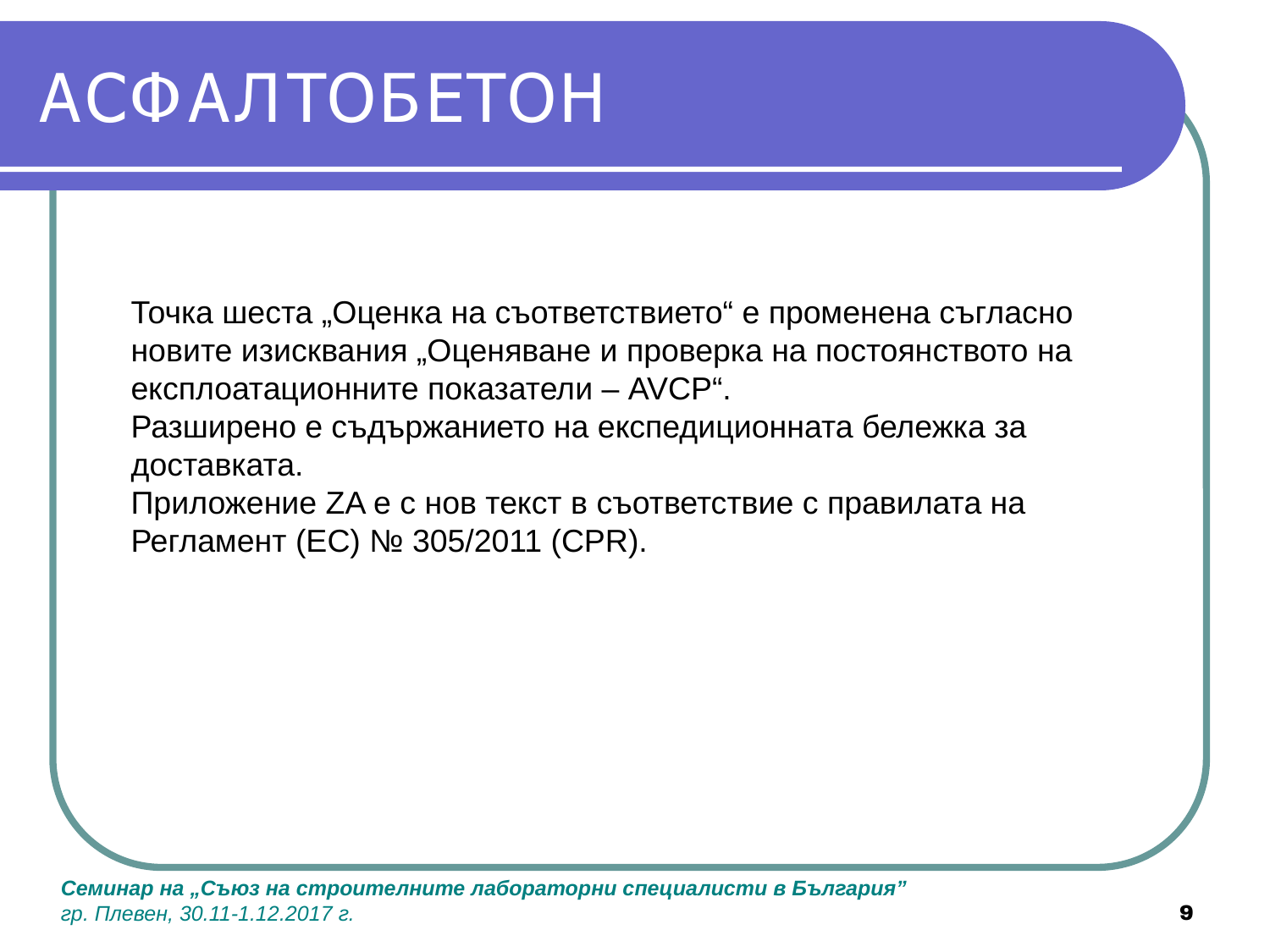

# АСФАЛТОБЕТОН
Точка шеста „Оценка на съответствието“ е променена съгласно новите изисквания „Оценяване и проверка на постоянството на експлоатационните показатели – AVCP“.
Разширено е съдържанието на експедиционната бележка за доставката.
Приложение ZA е с нов текст в съответствие с правилата на Регламент (ЕС) № 305/2011 (CPR).
9
Семинар на „Съюз на строителните лабораторни специалисти в България”
гр. Плевен, 30.11-1.12.2017 г.